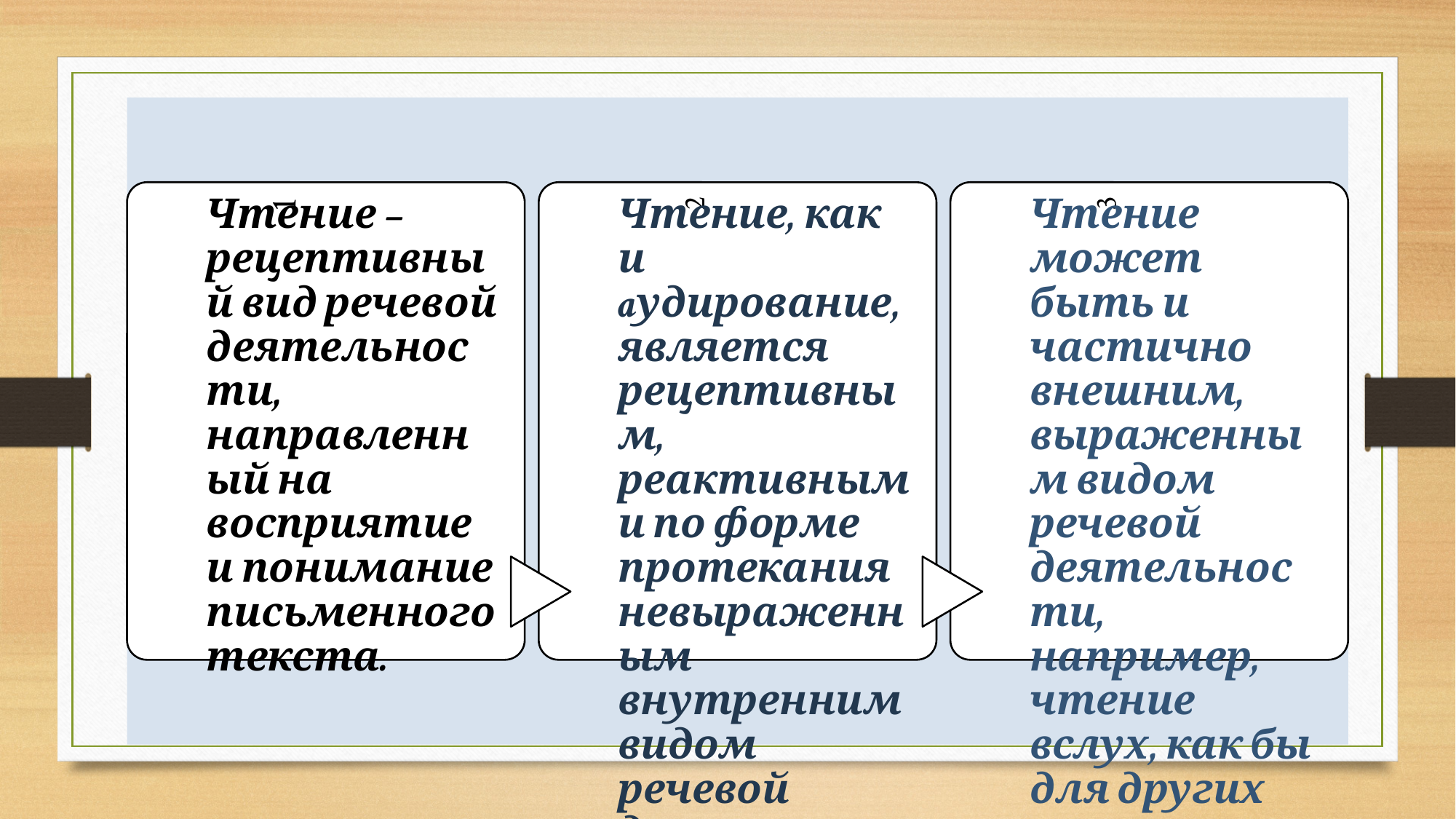

1
Чтение – рецептивный вид речевой деятельности, направленный на восприятие и понимание письменного текста.
2
Чтение, как и aудирование, является рецептивным, реактивным и по форме протекания невыраженным внутренним видом речевой деятельности.
3
Чтение может быть и частично внешним, выраженным видом речевой деятельности, например, чтение вслух, как бы для других